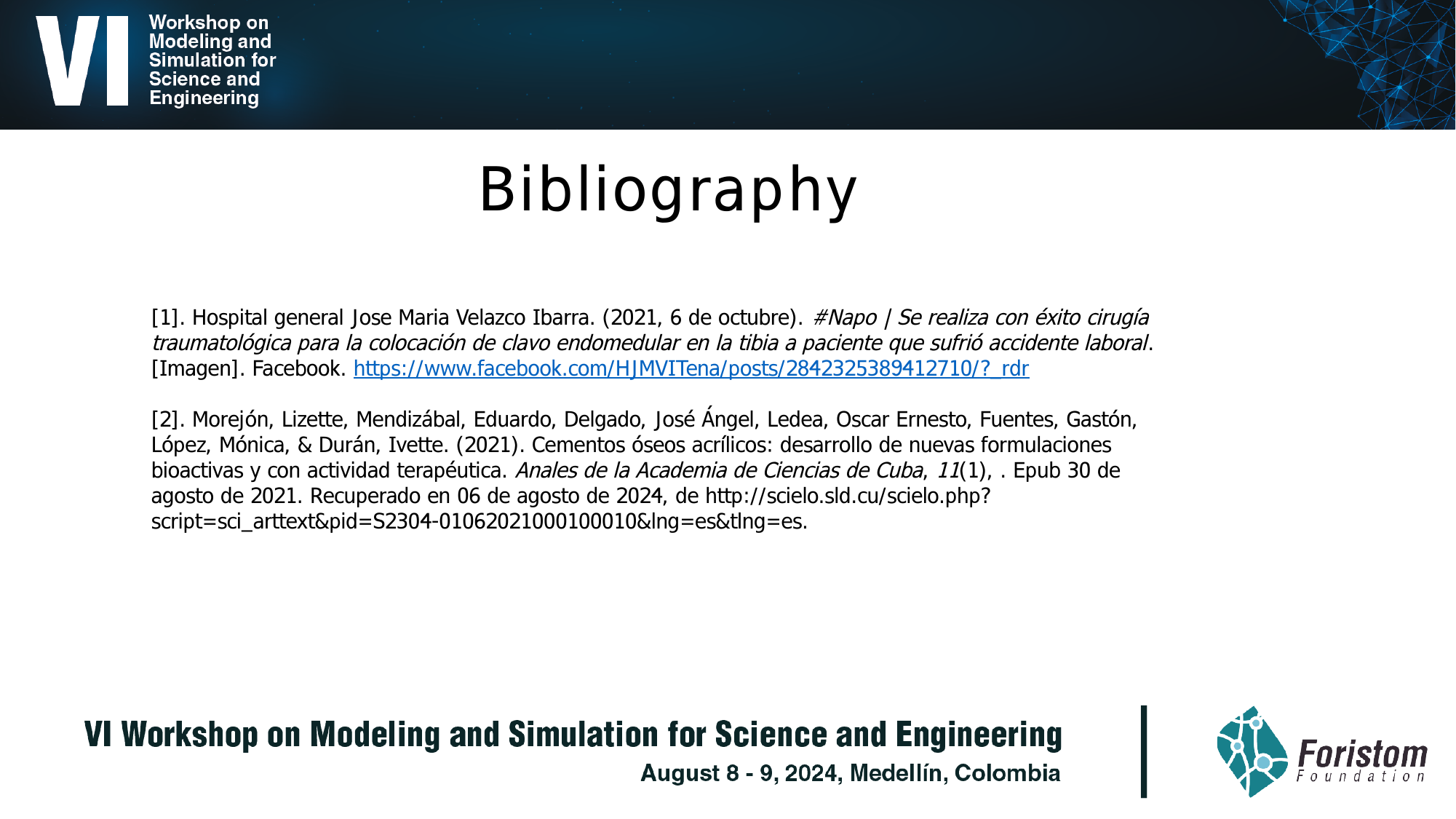

Bibliography
[1]. Hospital general Jose Maria Velazco Ibarra. (2021, 6 de octubre). #Napo | Se realiza con éxito cirugía traumatológica para la colocación de clavo endomedular en la tibia a paciente que sufrió accidente laboral. [Imagen]. Facebook. https://www.facebook.com/HJMVITena/posts/2842325389412710/?_rdr

[2]. Morejón, Lizette, Mendizábal, Eduardo, Delgado, José Ángel, Ledea, Oscar Ernesto, Fuentes, Gastón, López, Mónica, & Durán, Ivette. (2021). Cementos óseos acrílicos: desarrollo de nuevas formulaciones bioactivas y con actividad terapéutica. Anales de la Academia de Ciencias de Cuba, 11(1), . Epub 30 de agosto de 2021. Recuperado en 06 de agosto de 2024, de http://scielo.sld.cu/scielo.php?script=sci_arttext&pid=S2304-01062021000100010&lng=es&tlng=es.